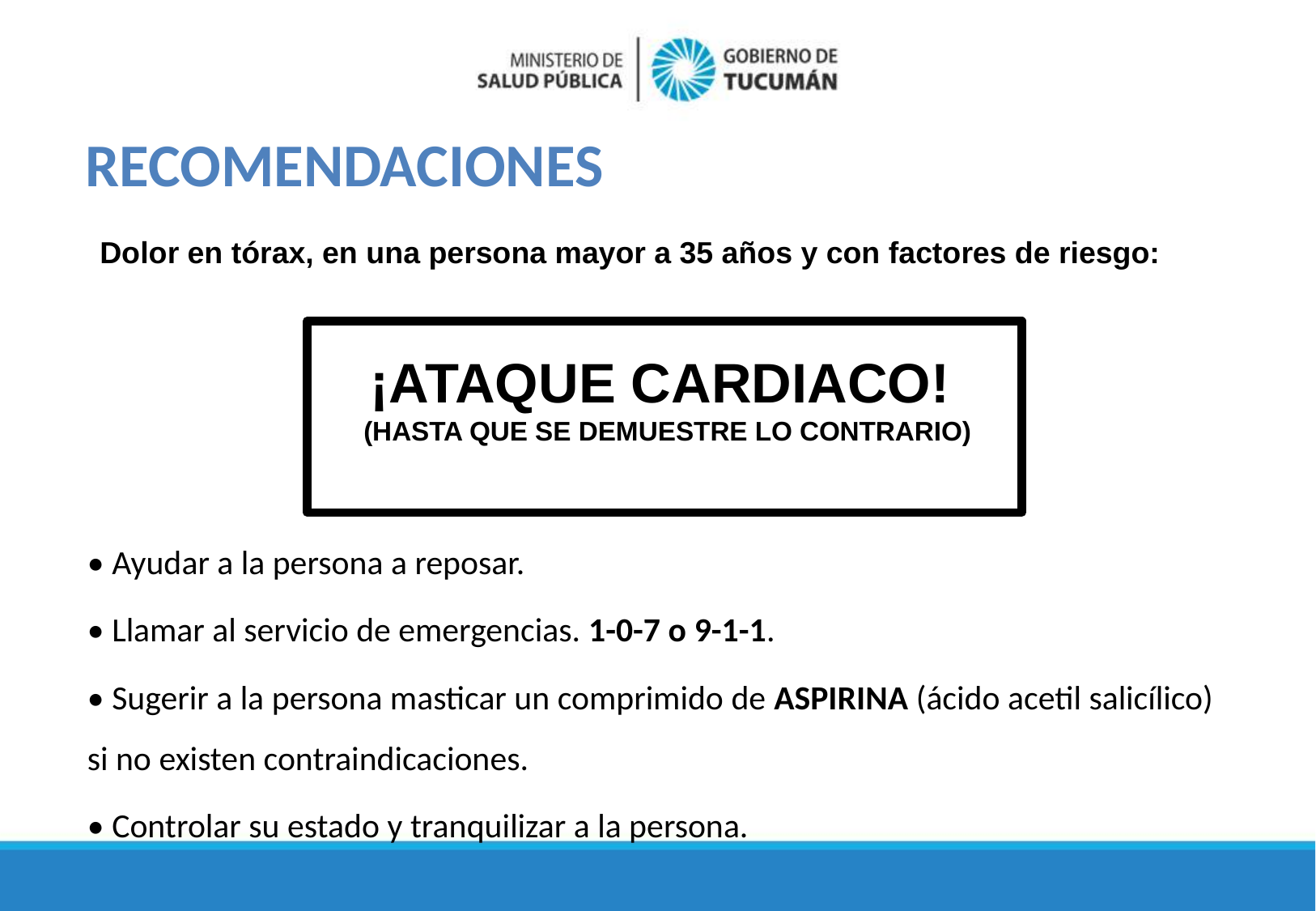

ATAQUE CARDIACO
# RECOMENDACIONES
Dolor en tórax, en una persona mayor a 35 años y con factores de riesgo:

¡ATAQUE CARDIACO!
  (hasta que se demuestre lo contrario)
• Ayudar a la persona a reposar.
• Llamar al servicio de emergencias. 1-0-7 o 9-1-1.
• Sugerir a la persona masticar un comprimido de ASPIRINA (ácido acetil salicílico) si no existen contraindicaciones.
• Controlar su estado y tranquilizar a la persona.